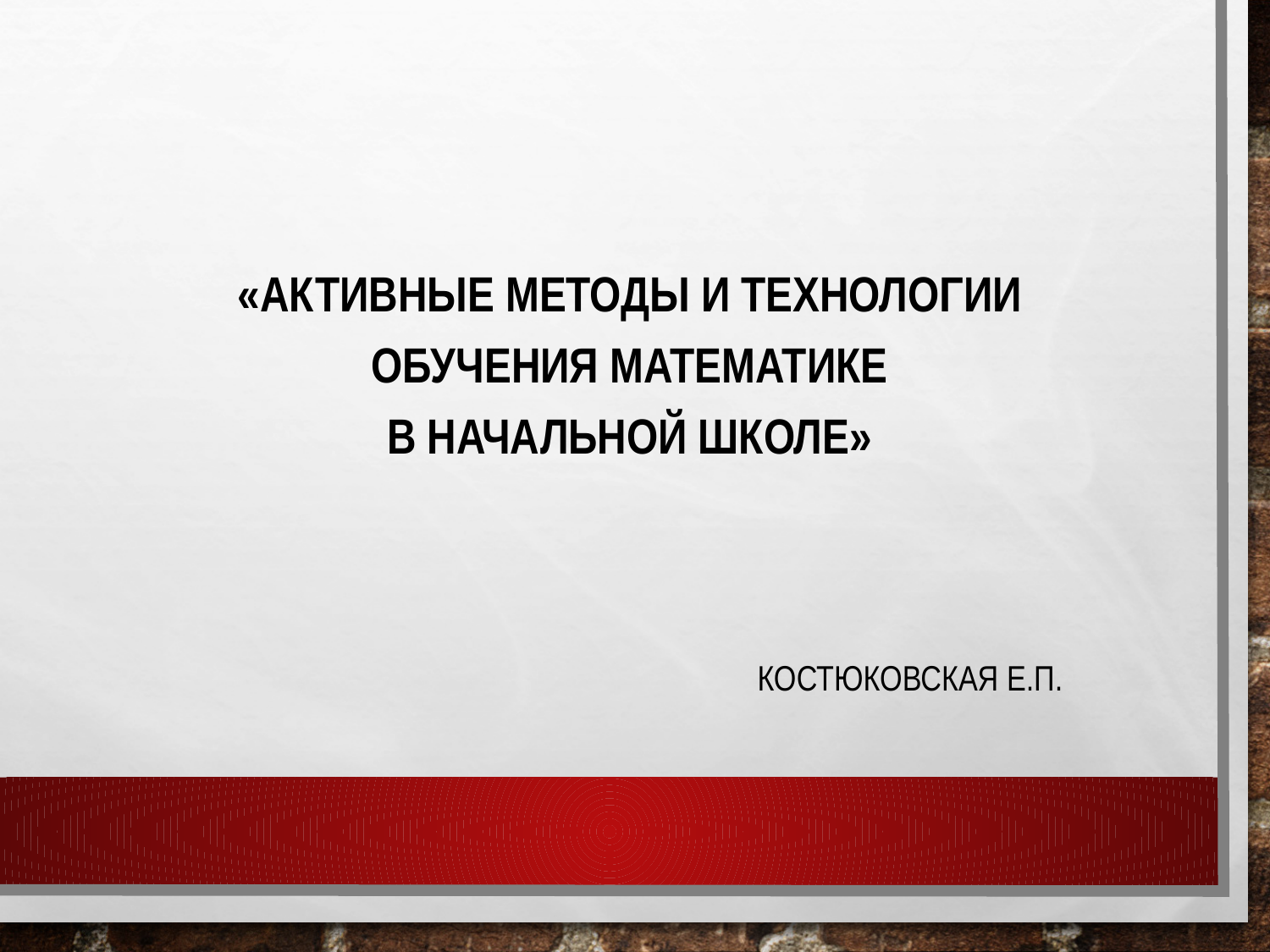

«Активные методы и технологии
 обучения математике
в начальной школе»

                                                  Костюковская Е.П.